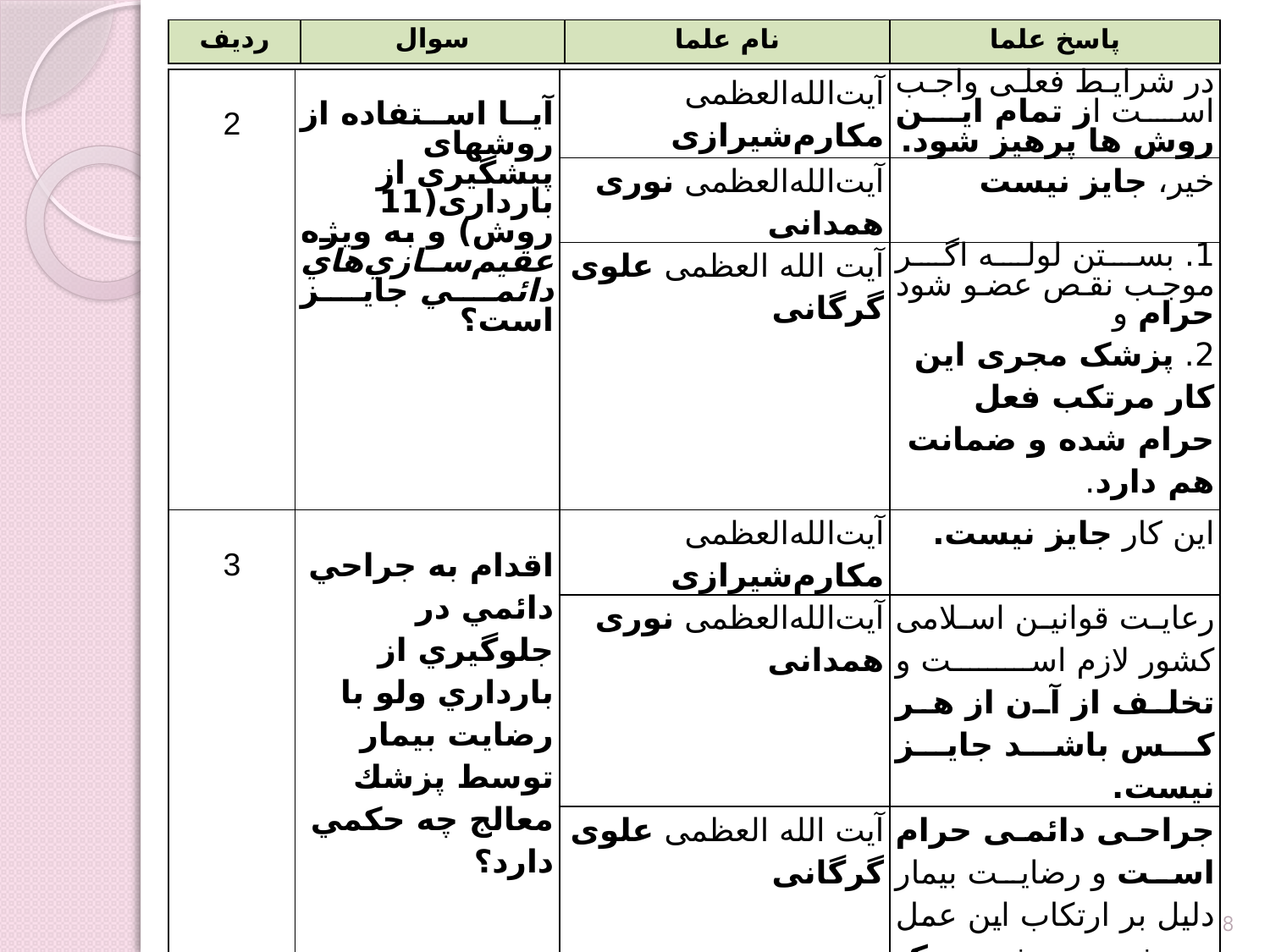

| ردیف | سوال | نام علما | پاسخ علما |
| --- | --- | --- | --- |
| 2 | آیا استفاده از روشهای پیشگیری از بارداری(11 روش) و به ويژه عقيم‌ساز‌ي‌هاي دائمي جایز است؟ | آیت‌الله‌العظمی مکارم‌شیرازی | در شرایط فعلی واجب است از تمام این روش ها پرهیز شود. |
| --- | --- | --- | --- |
|  |  | آیت‌الله‌العظمی نوری‌ همدانی | خیر، جایز نیست |
|  |  | آیت الله العظمی علوی گرگانی | 1. بستن لوله اگر موجب نقص عضو شود حرام و 2. پزشک مجری این کار مرتکب فعل حرام شده و ضمانت هم دارد. |
| 3 | اقدام به جراحي دائمي در جلوگيري از بارداري ولو با رضايت بيمار توسط پزشك معالج چه حكمي دارد؟ | آیت‌الله‌العظمی مکارم‌شیرازی | این کار جایز نیست. |
|  |  | آیت‌الله‌العظمی نوری‌ همدانی | رعایت قوانین اسلامی کشور لازم است و تخلف از آن از هر کس باشد جایز نیست. |
|  |  | آیت الله العظمی علوی گرگانی | جراحی دائمی حرام است و رضایت بیمار دلیل بر ارتکاب این عمل نمی‌شود و پزشک مرتکب فعل حرام شده و ضامن هم می باشند. |
8